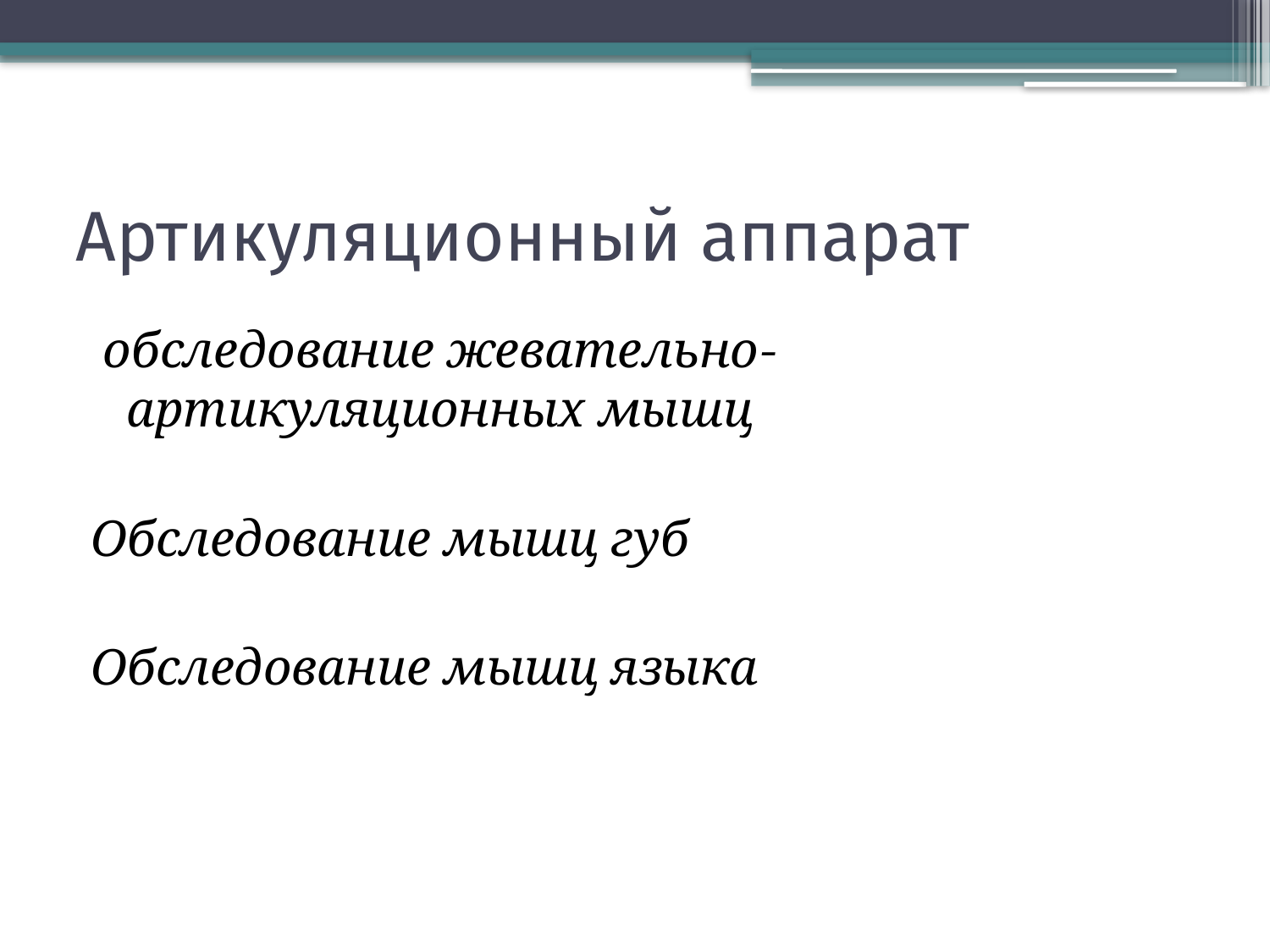

# Артикуляционный аппарат
 обследование жевательно-артикуляционных мышц

Обследование мышц губ

Обследование мышц языка